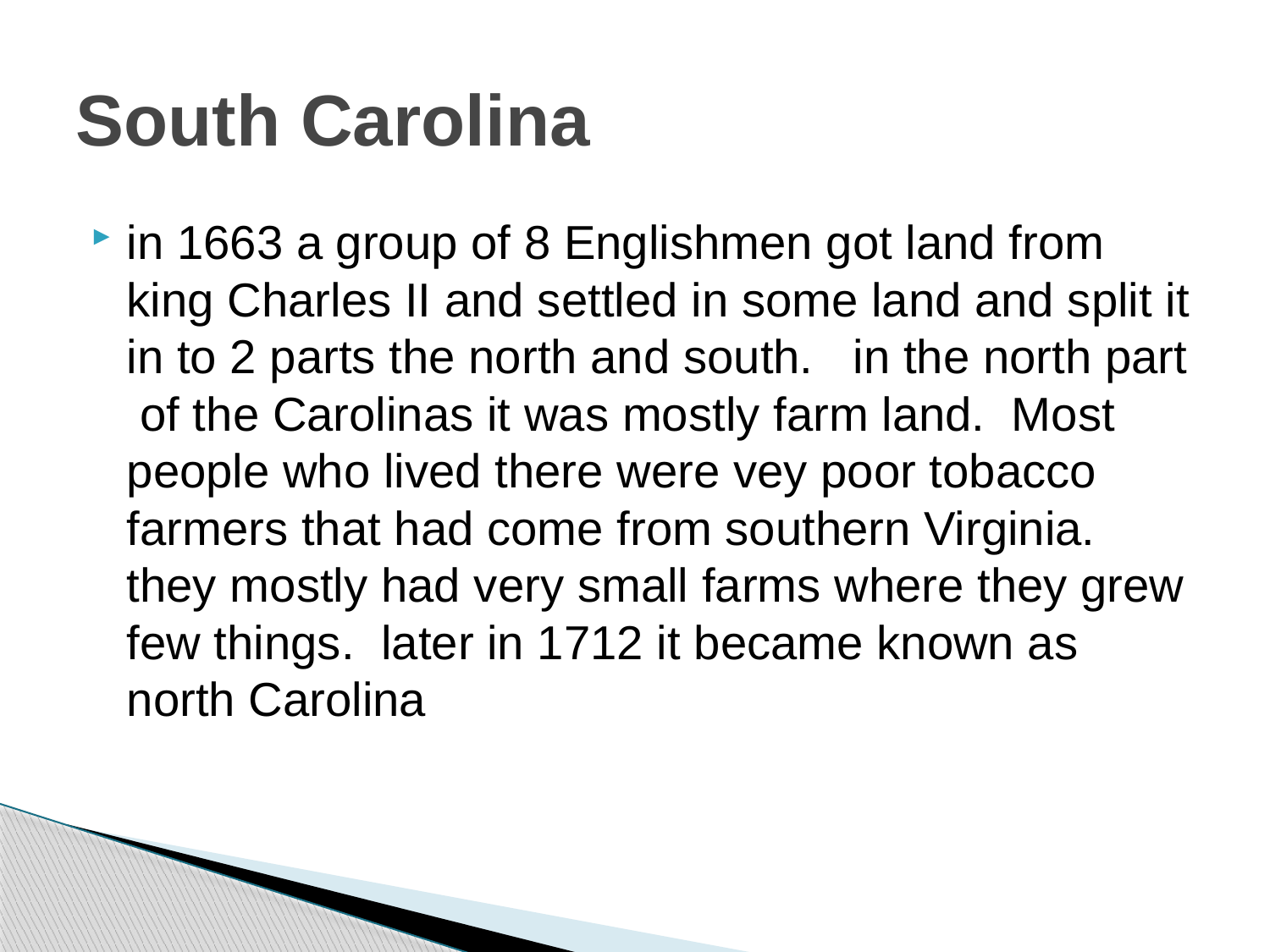

# South Carolina
in 1663 a group of 8 Englishmen got land from king Charles II and settled in some land and split it in to 2 parts the north and south.   in the north part  of the Carolinas it was mostly farm land.  Most people who lived there were vey poor tobacco farmers that had come from southern Virginia. they mostly had very small farms where they grew few things.  later in 1712 it became known as north Carolina